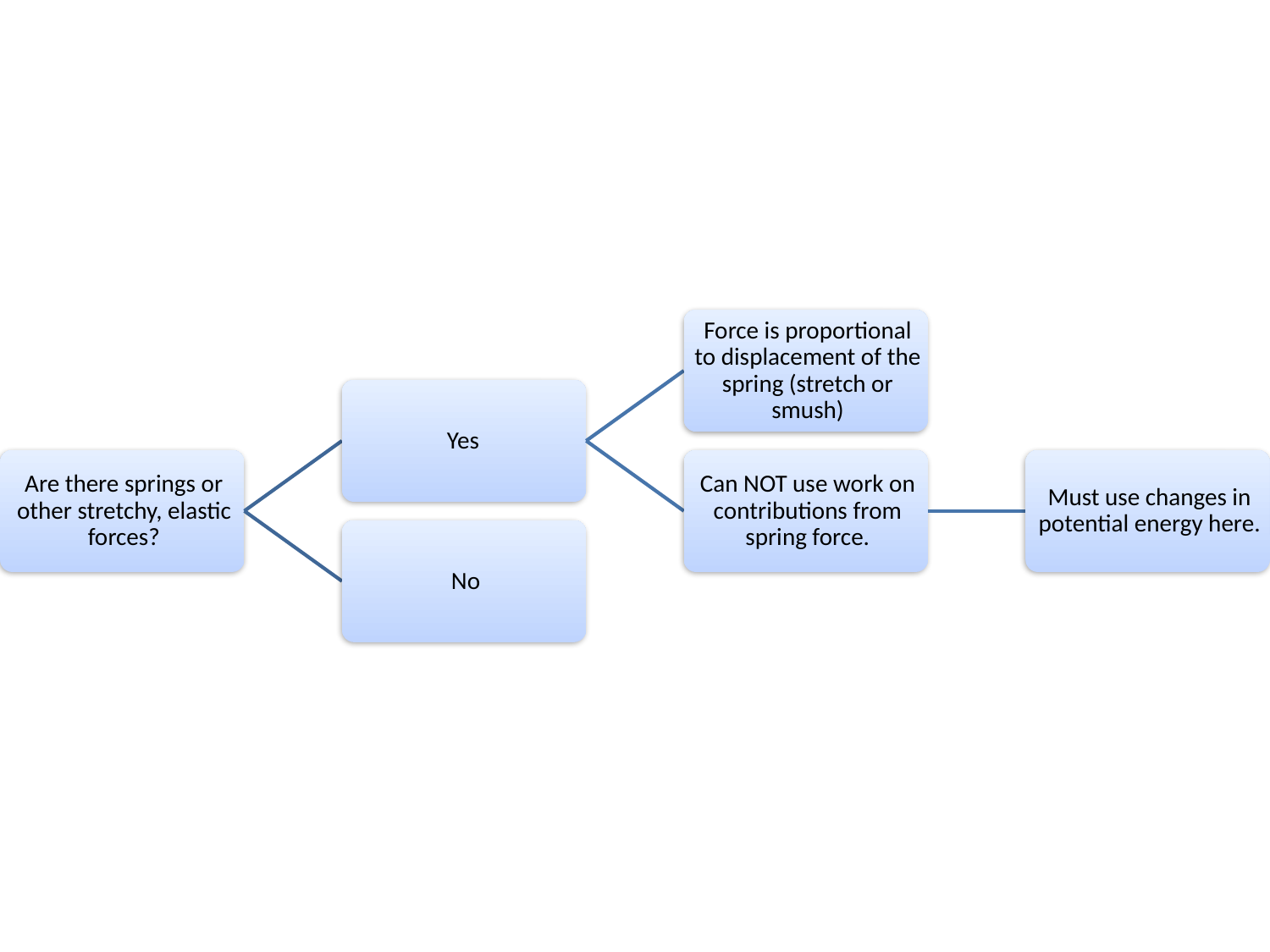

Are there springs or other stretchy, elastic forces?

Yes

Force is proportional to displacement of the spring (stretch or smush)

Can NOT use work on contributions from spring force.

Must use changes in potential energy here.

No